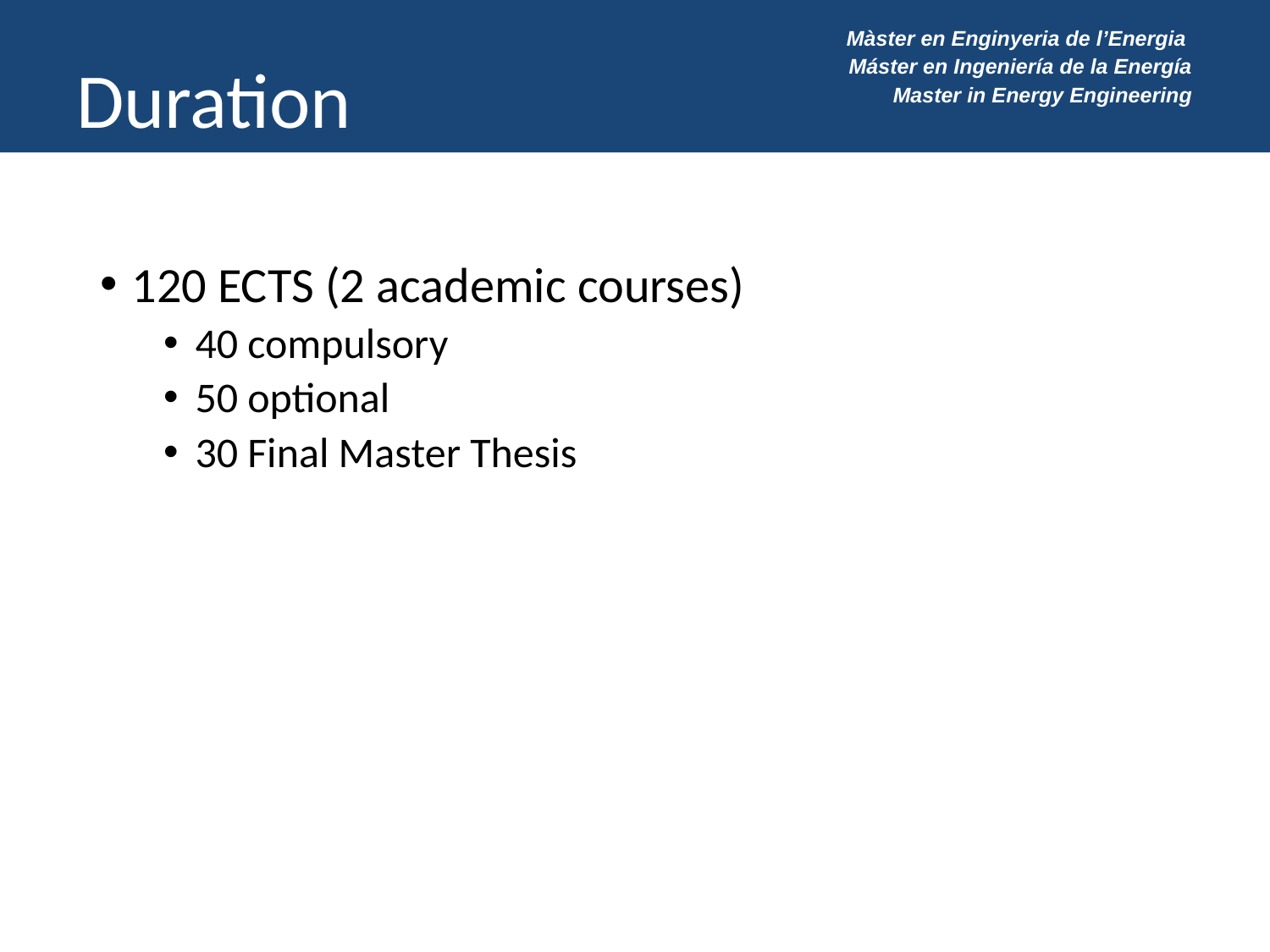

# Duration
120 ECTS (2 academic courses)
40 compulsory
50 optional
30 Final Master Thesis